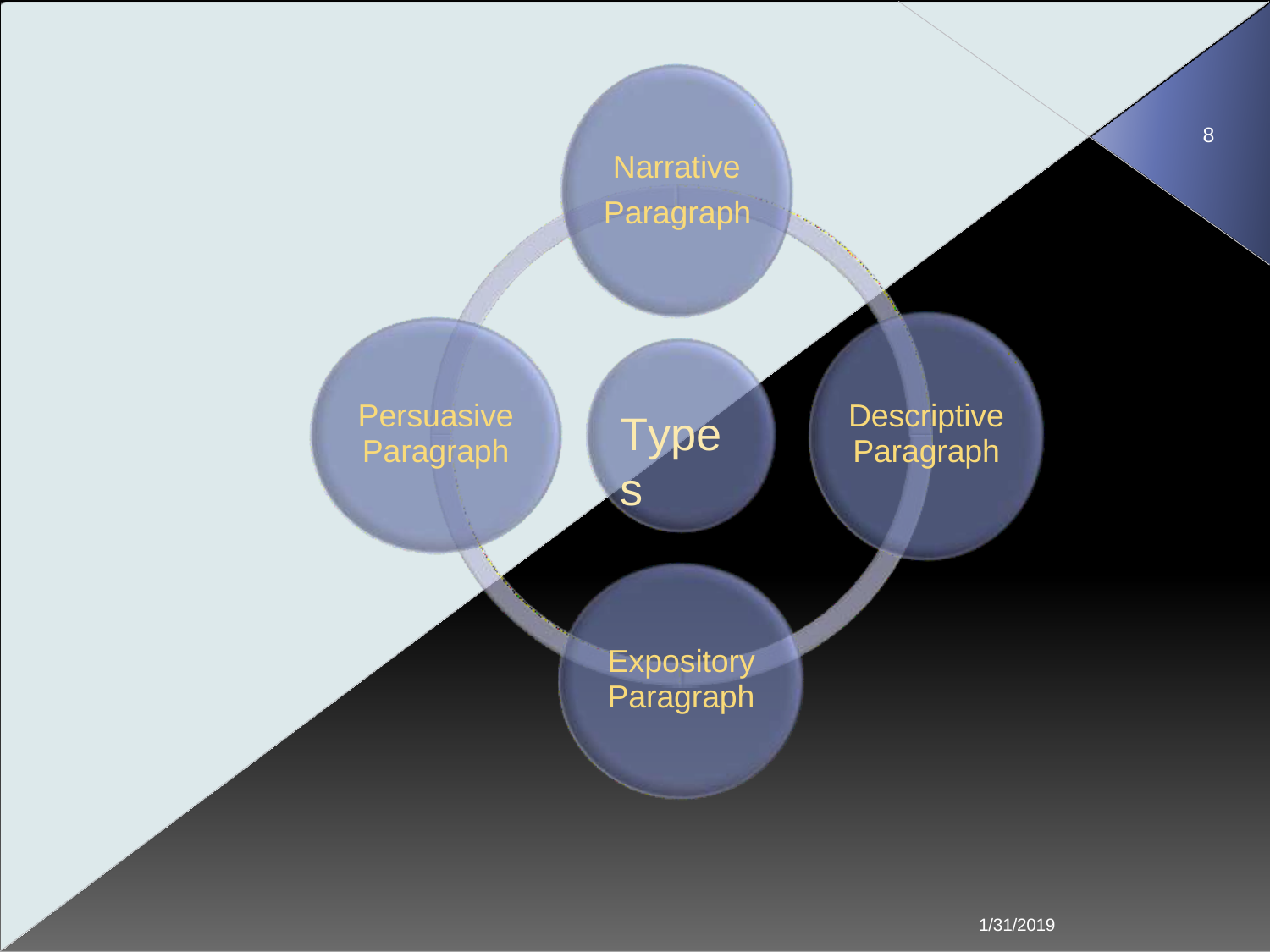

8
# Narrative
Paragraph

Persuasive
Paragraph
Descriptive
Paragraph
Types

Expository
Paragraph
1/31/2019